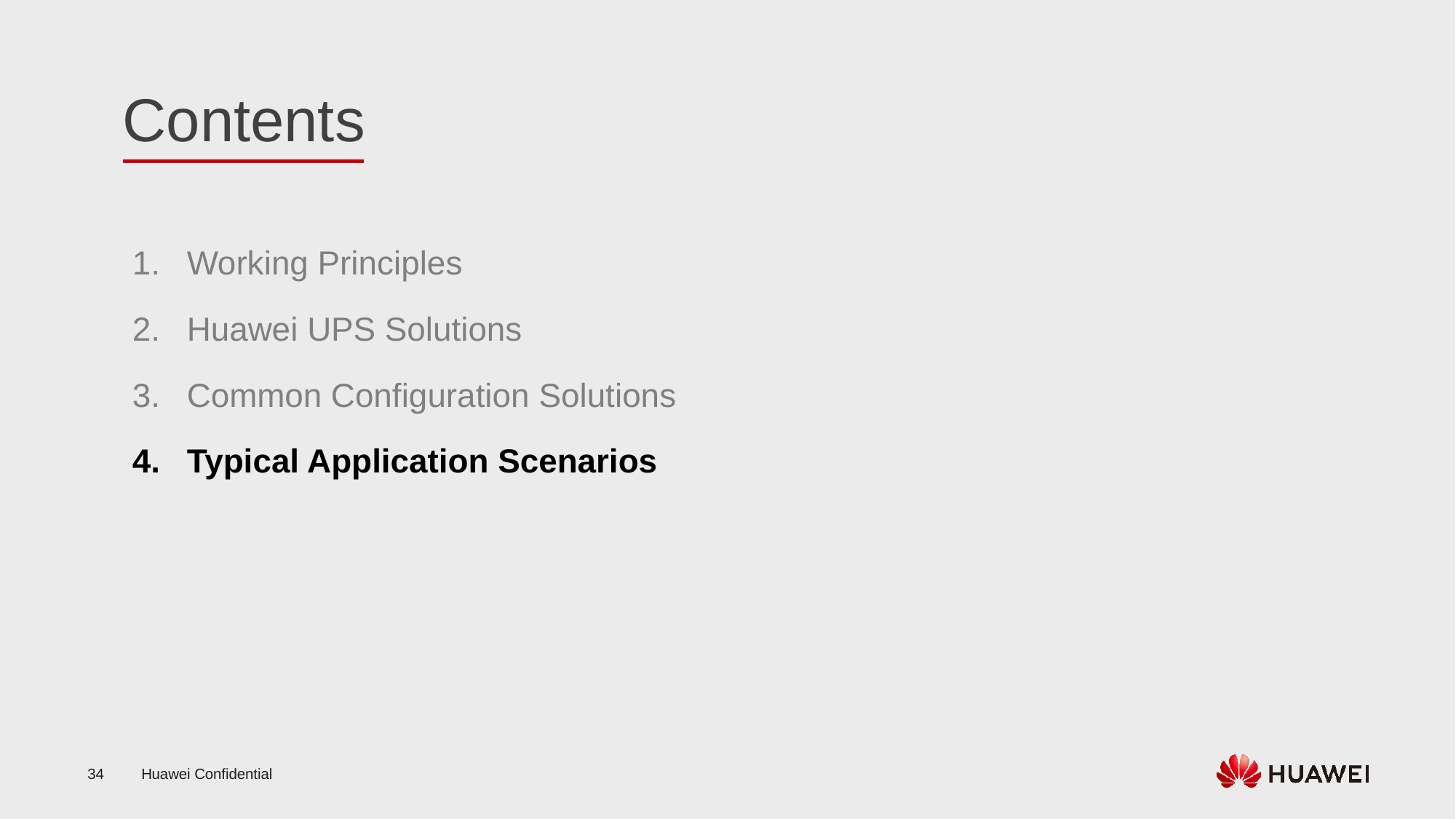

Working Principles
Huawei UPS Solutions
Common Configuration Solutions
Typical Application Scenarios